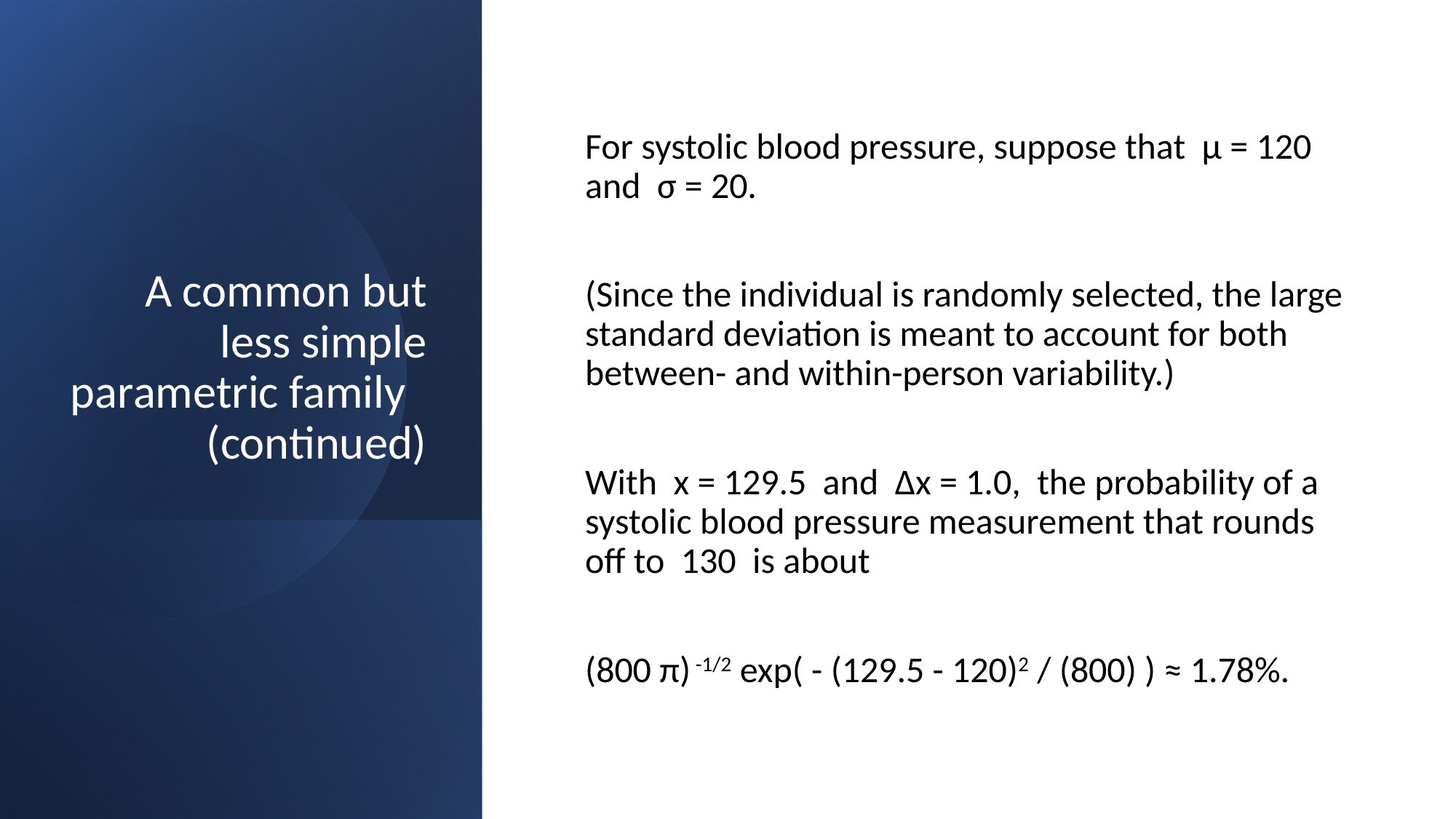

# A common but less simple parametric family   (continued)
For systolic blood pressure, suppose that  µ = 120  and  σ = 20.

(Since the individual is randomly selected, the large standard deviation is meant to account for both between- and within-person variability.)

With  x = 129.5  and  Δx = 1.0,  the probability of a systolic blood pressure measurement that rounds off to  130  is about

(800 π) -1/2 exp( - (129.5 - 120)2 / (800) ) ≈ 1.78%.